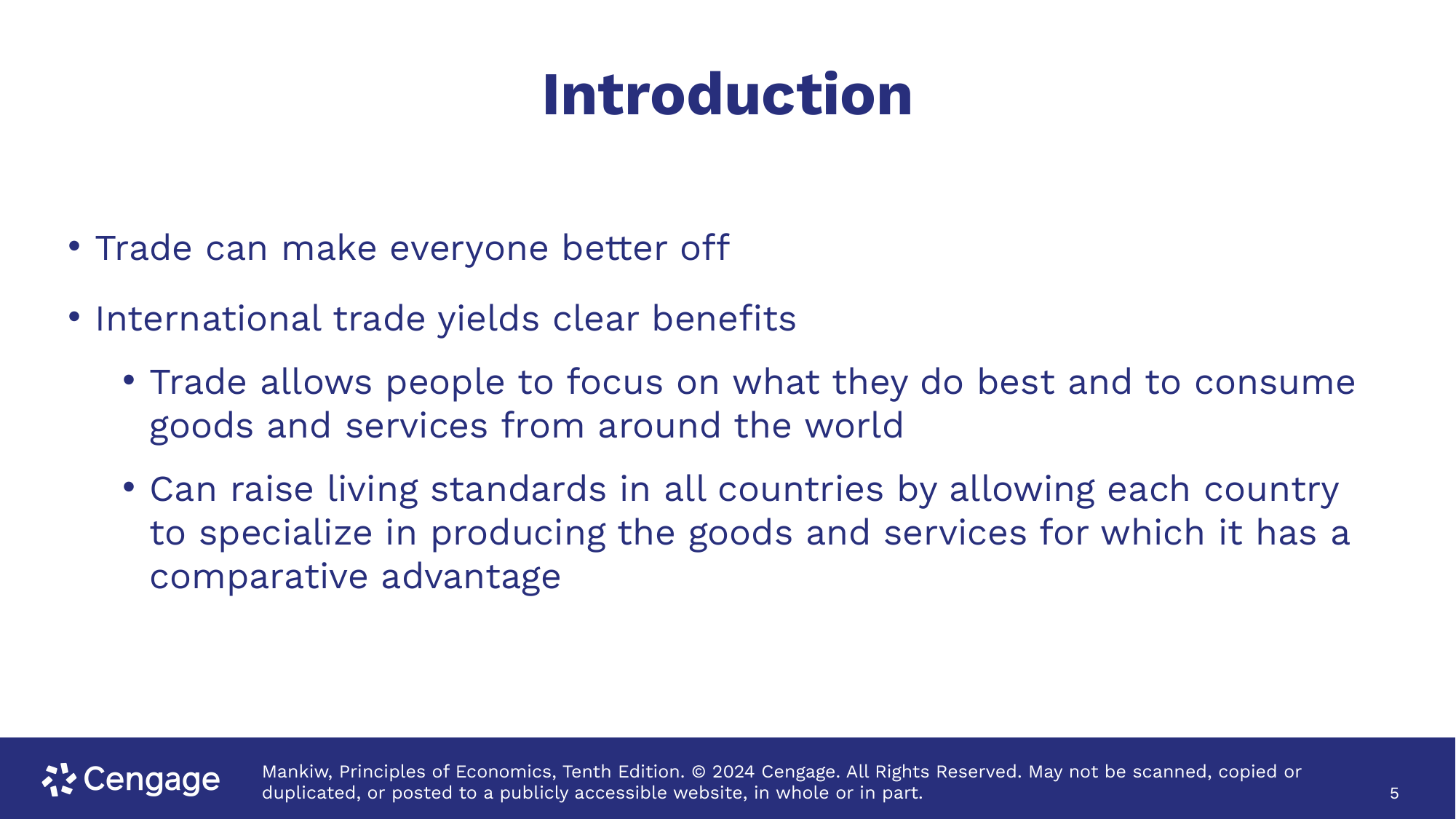

# Introduction
Trade can make everyone better off
International trade yields clear benefits
Trade allows people to focus on what they do best and to consume goods and services from around the world
Can raise living standards in all countries by allowing each country to specialize in producing the goods and services for which it has a comparative advantage